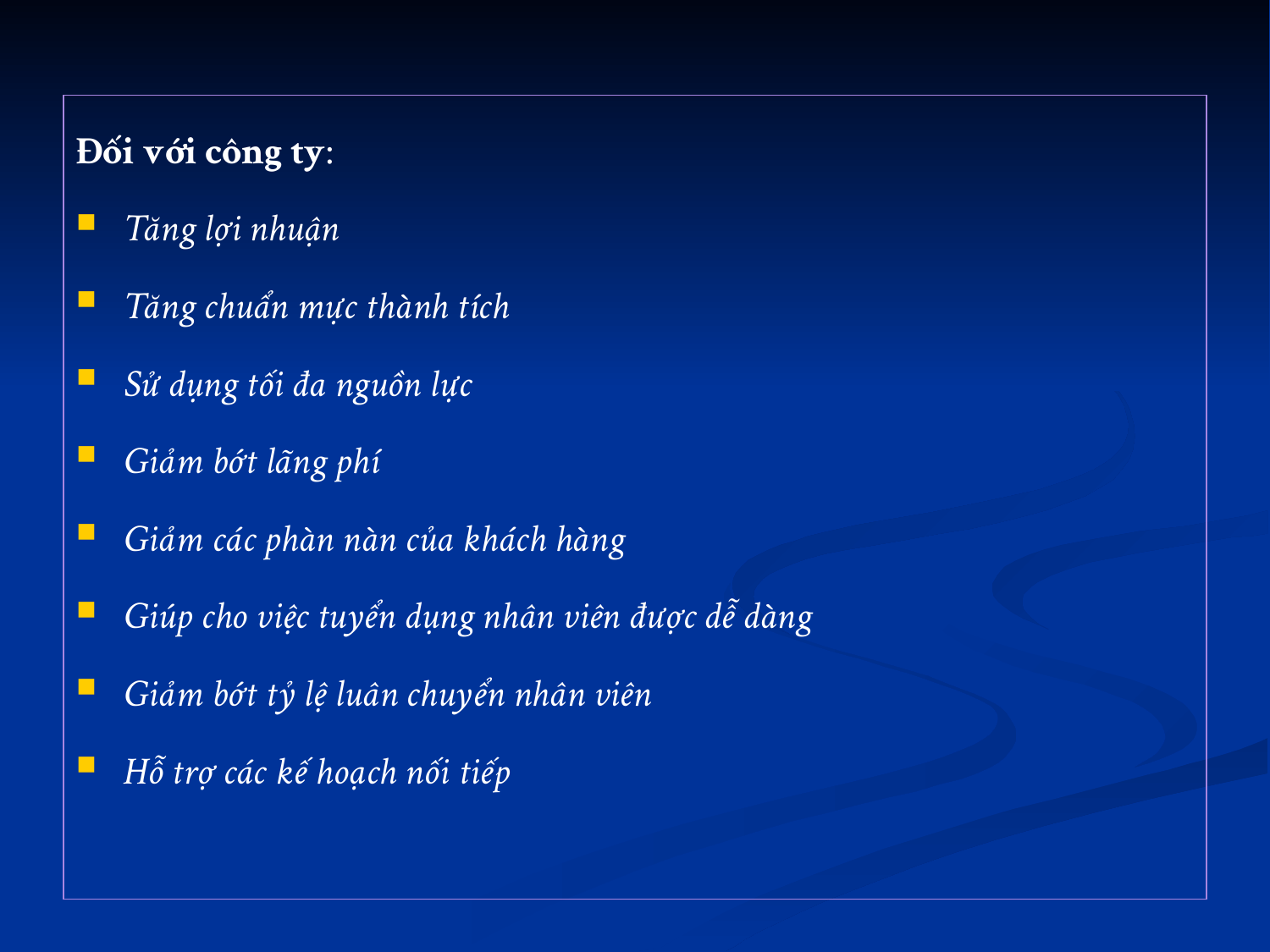

Đối với công ty:
Tăng lợi nhuận
Tăng chuẩn mực thành tích
Sử dụng tối đa nguồn lực
Giảm bớt lãng phí
Giảm các phàn nàn của khách hàng
Giúp cho việc tuyển dụng nhân viên được dễ dàng
Giảm bớt tỷ lệ luân chuyển nhân viên
Hỗ trợ các kế hoạch nối tiếp